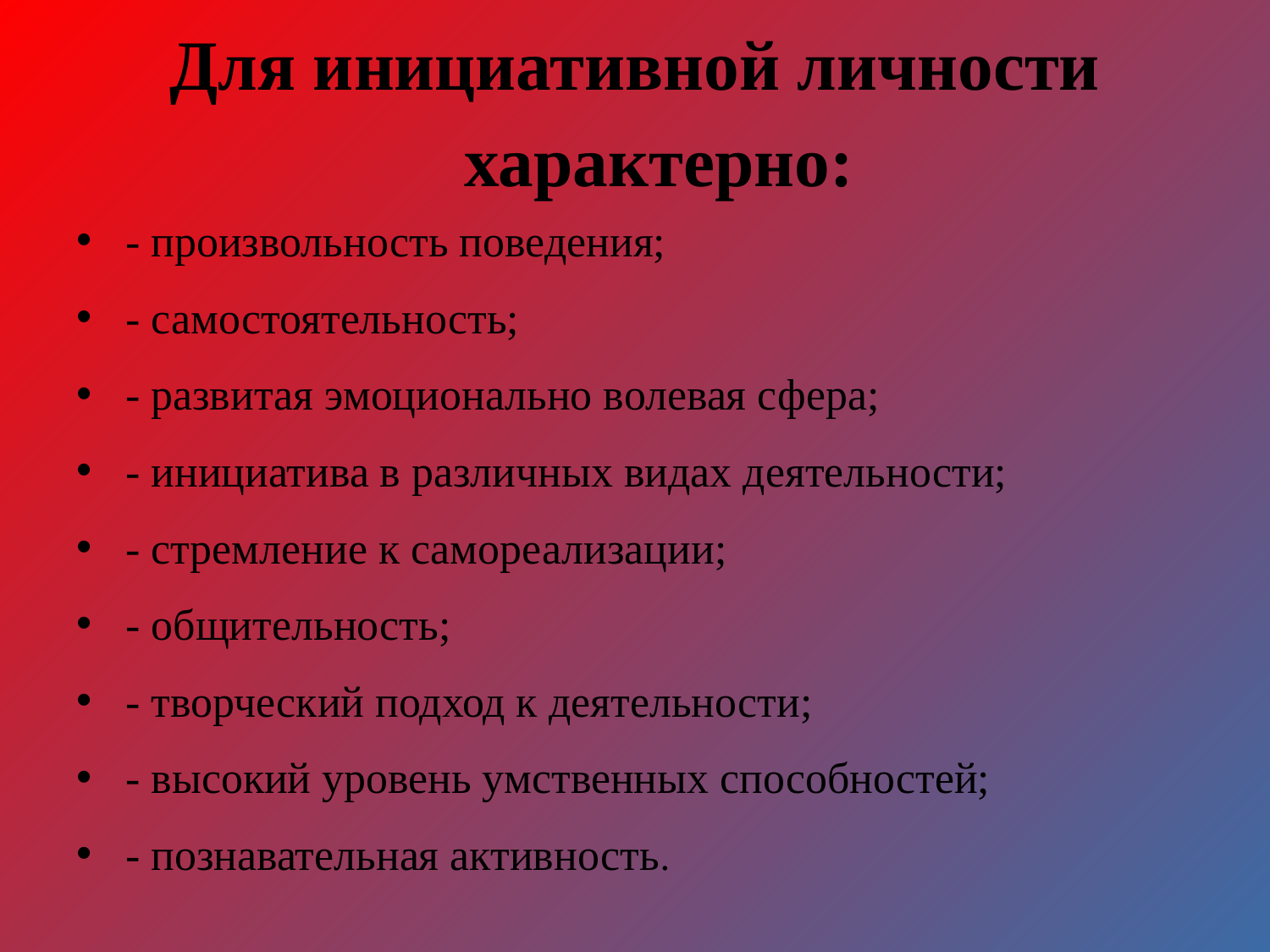

# Для инициативной личности характерно:
- произвольность поведения;
- самостоятельность;
- развитая эмоционально волевая сфера;
- инициатива в различных видах деятельности;
- стремление к самореализации;
- общительность;
- творческий подход к деятельности;
- высокий уровень умственных способностей;
- познавательная активность.